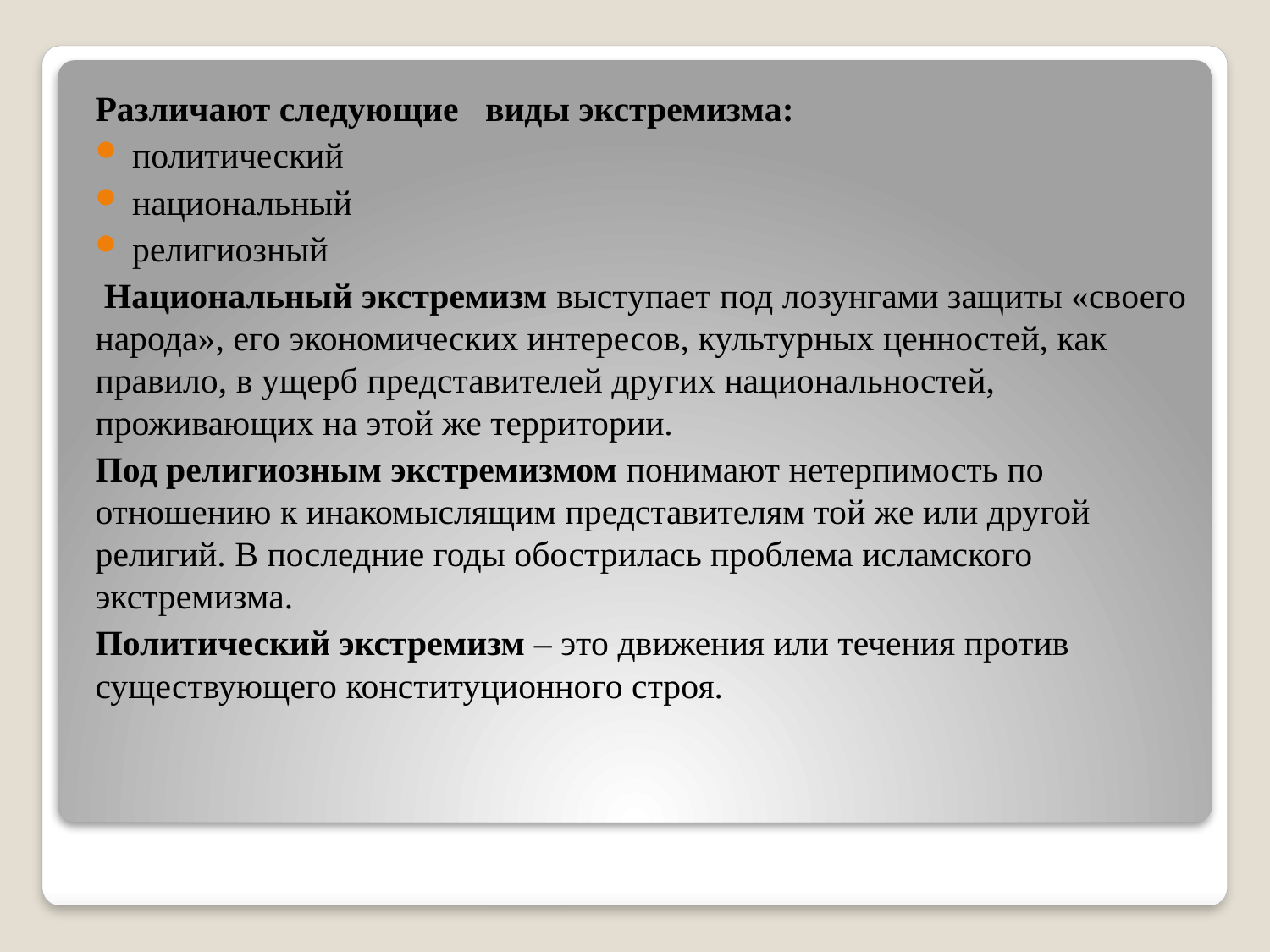

Различают следующие   виды экстремизма:
политический
национальный
религиозный
 Национальный экстремизм выступает под лозунгами защиты «своего народа», его экономических интересов, культурных ценностей, как правило, в ущерб представителей других национальностей, проживающих на этой же территории.
Под религиозным экстремизмом понимают нетерпимость по отношению к инакомыслящим представителям той же или другой религий. В последние годы обострилась проблема исламского экстремизма.
Политический экстремизм – это движения или течения против существующего конституционного строя.